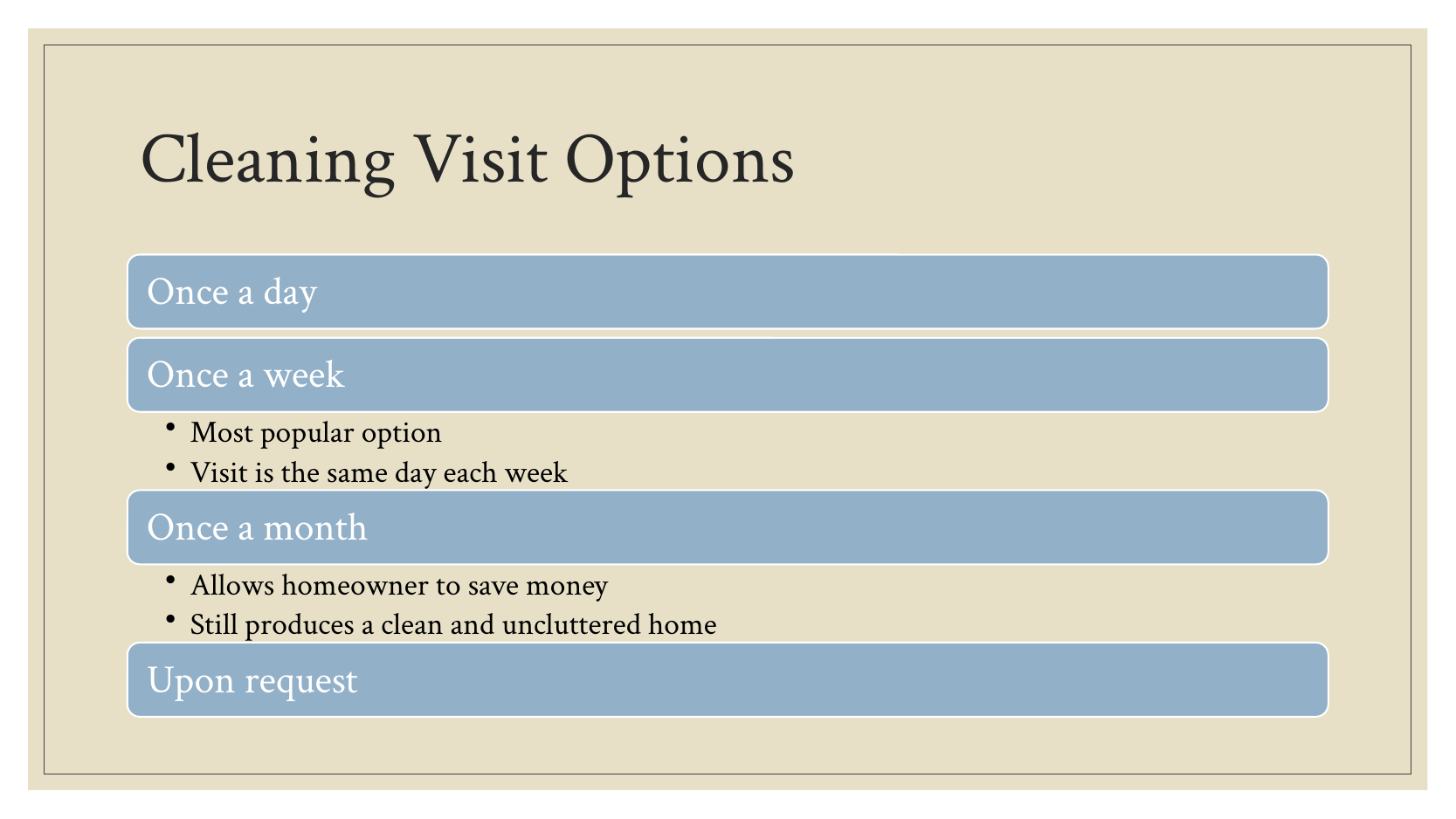

# Cleaning Visit Options
Once a day
Once a week
Most popular option
Visit is the same day each week
Once a month
Allows homeowner to save money
Still produces a clean and uncluttered home
Upon request